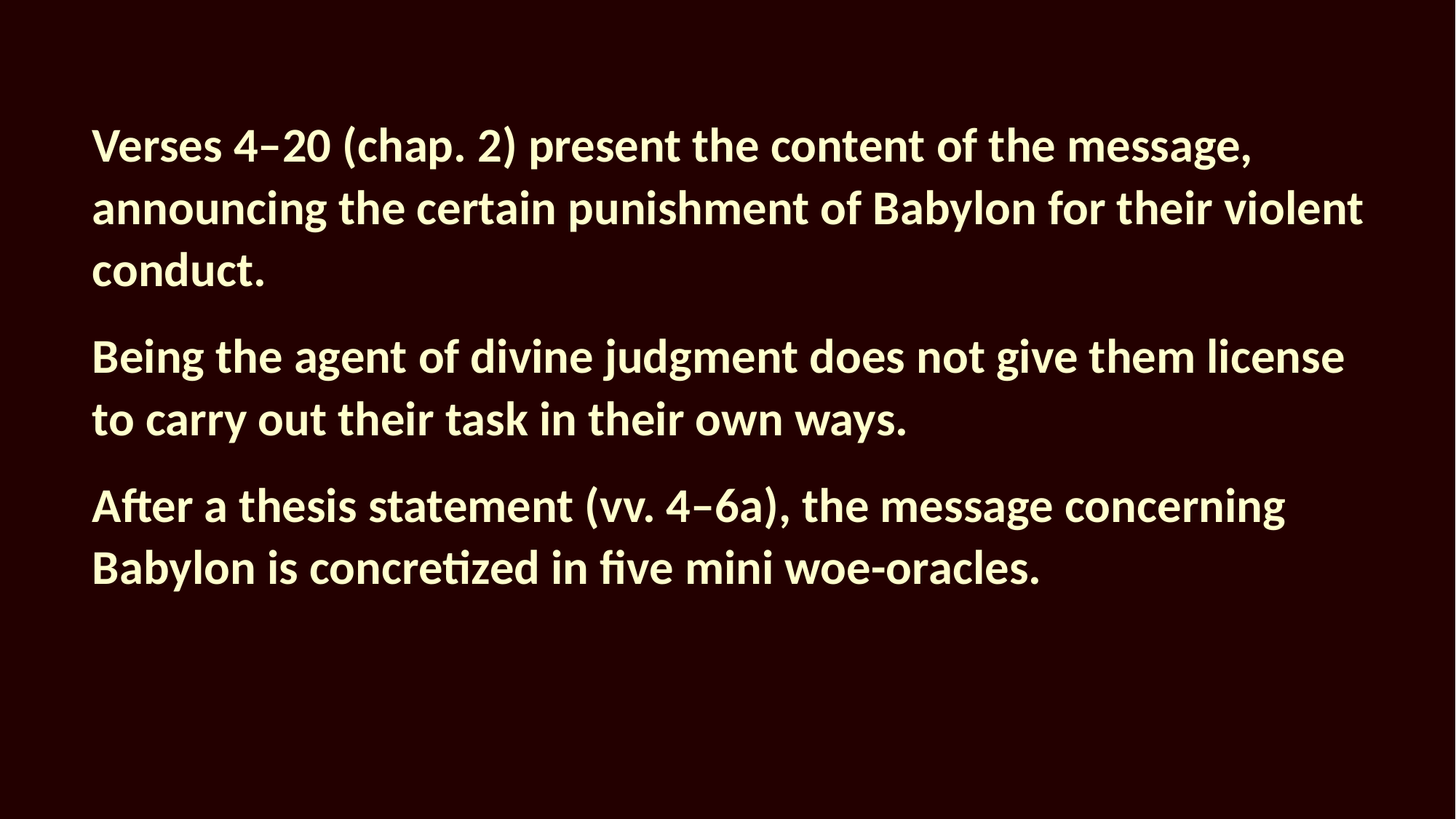

Verses 4–20 (chap. 2) present the content of the message, announcing the certain punishment of Babylon for their violent conduct.
Being the agent of divine judgment does not give them license to carry out their task in their own ways.
After a thesis statement (vv. 4–6a), the message concerning Babylon is concretized in five mini woe-oracles.